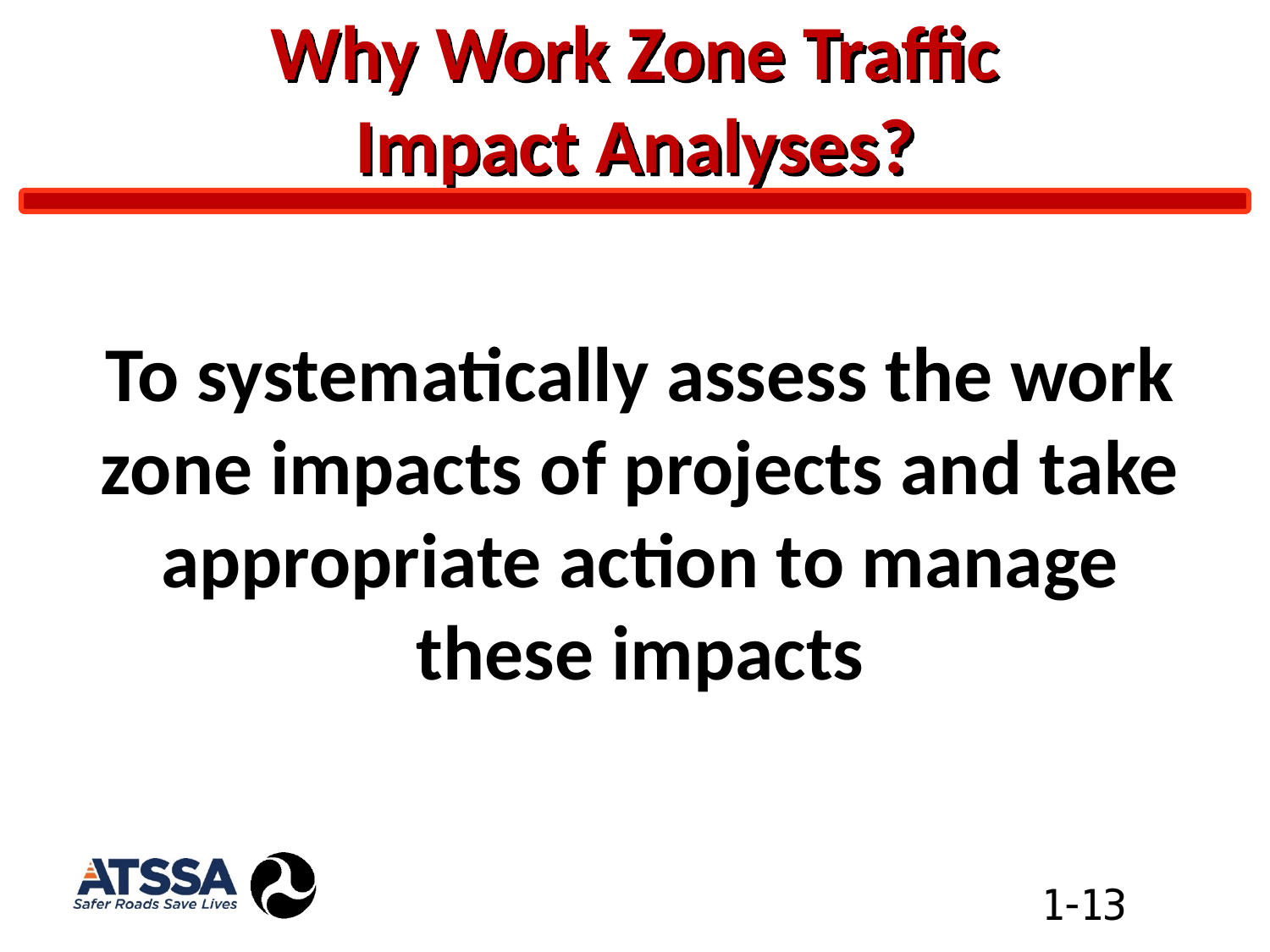

# Why Work Zone Traffic Impact Analyses?
To systematically assess the work zone impacts of projects and take appropriate action to manage these impacts